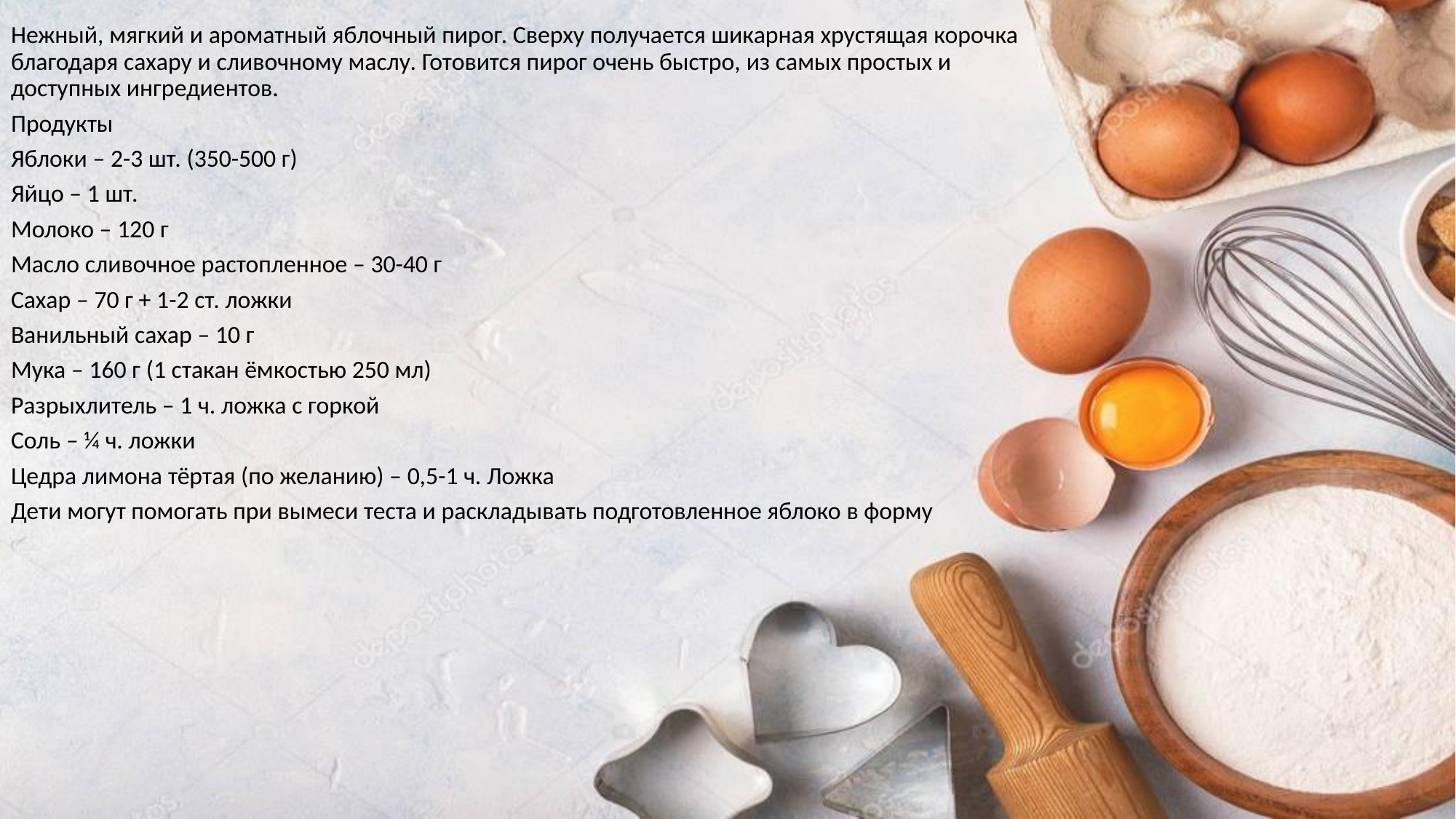

Нежный, мягкий и ароматный яблочный пирог. Сверху получается шикарная хрустящая корочка благодаря сахару и сливочному маслу. Готовится пирог очень быстро, из самых простых и доступных ингредиентов.
Продукты
Яблоки – 2-3 шт. (350-500 г)
Яйцо – 1 шт.
Молоко – 120 г
Масло сливочное растопленное – 30-40 г
Сахар – 70 г + 1-2 ст. ложки
Ванильный сахар – 10 г
Мука – 160 г (1 стакан ёмкостью 250 мл)
Разрыхлитель – 1 ч. ложка с горкой
Соль – ¼ ч. ложки
Цедра лимона тёртая (по желанию) – 0,5-1 ч. Ложка
Дети могут помогать при вымеси теста и раскладывать подготовленное яблоко в форму